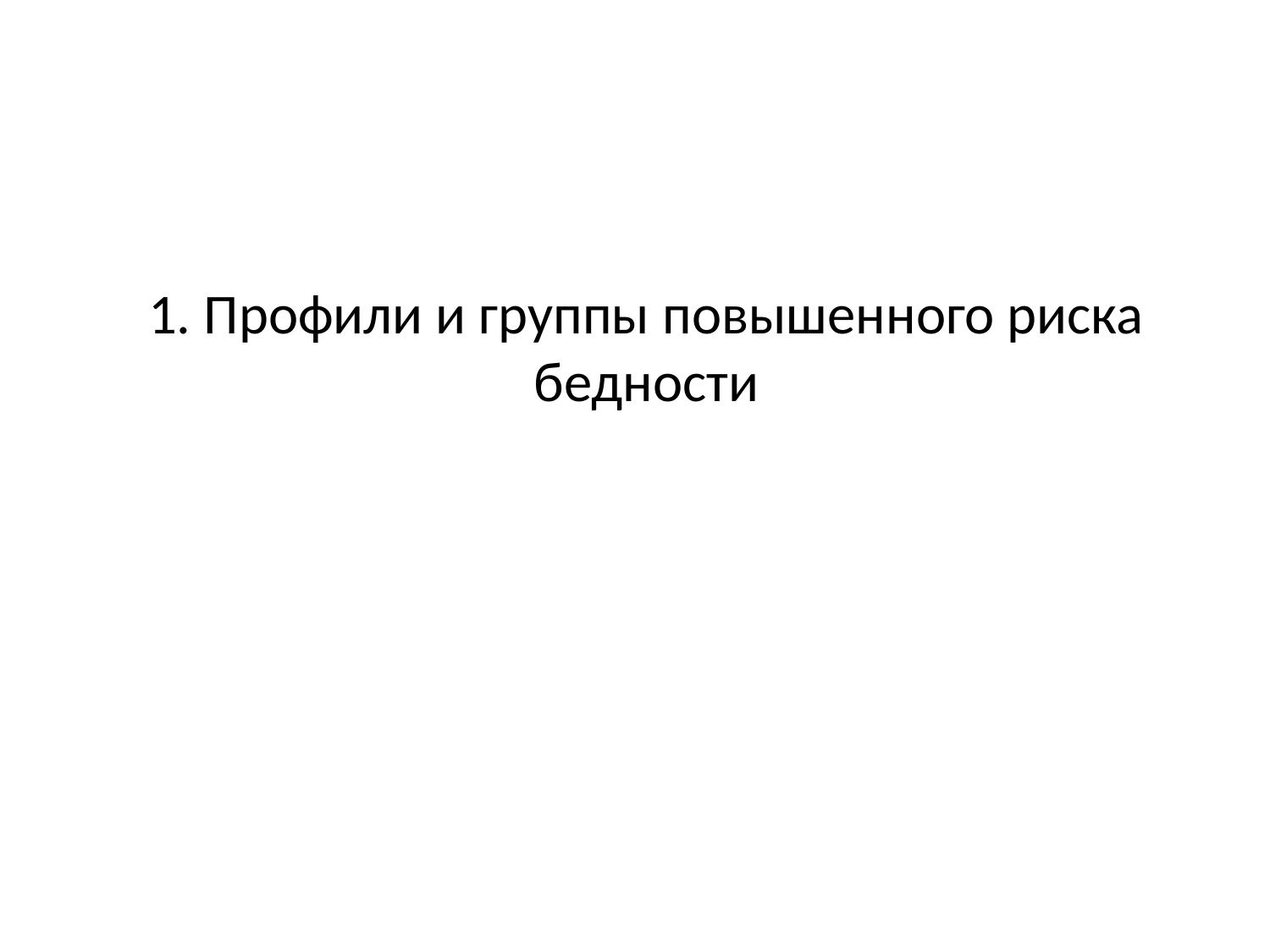

# 1. Профили и группы повышенного риска бедности